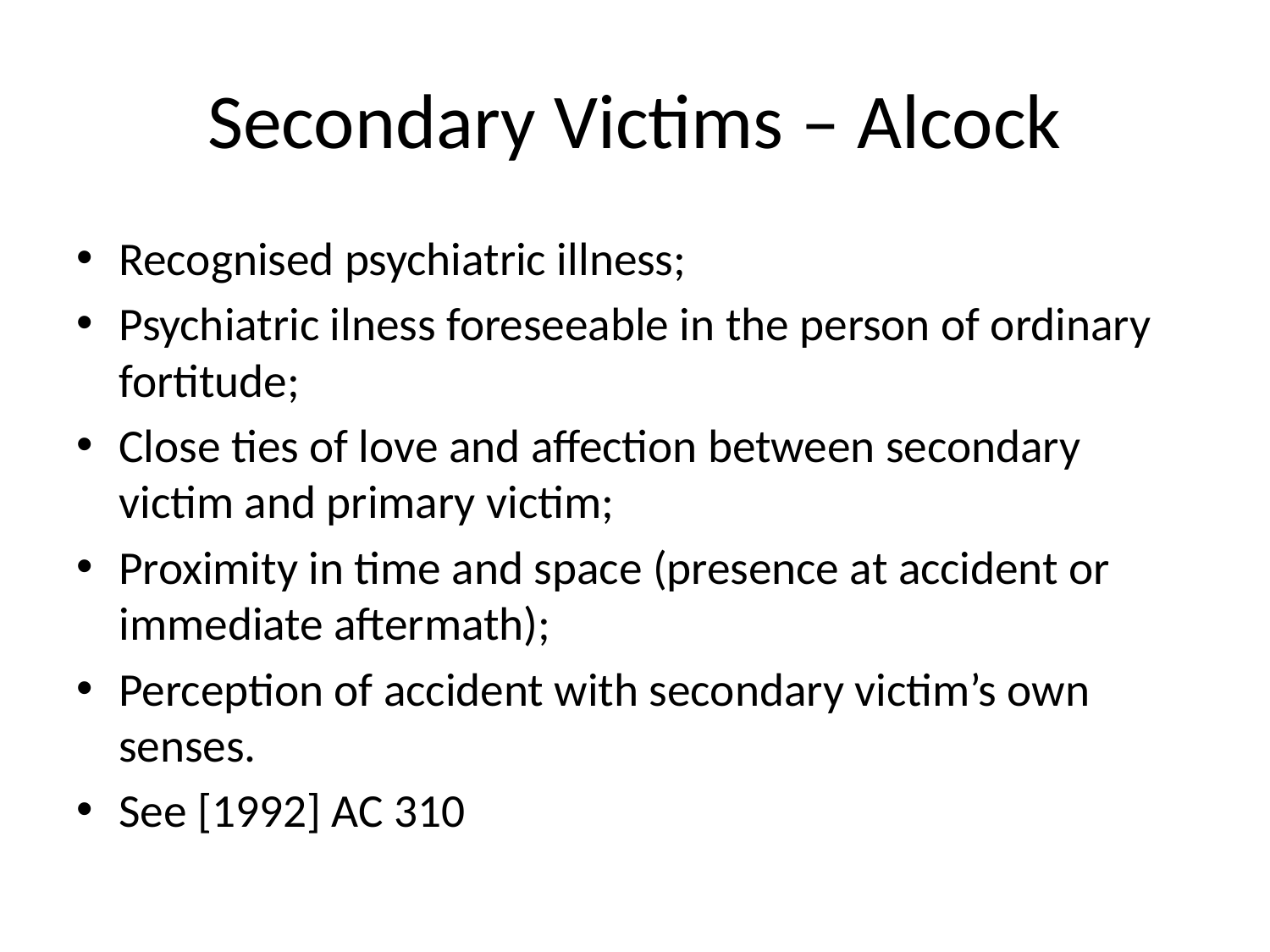

# Secondary Victims – Alcock
Recognised psychiatric illness;
Psychiatric ilness foreseeable in the person of ordinary fortitude;
Close ties of love and affection between secondary victim and primary victim;
Proximity in time and space (presence at accident or immediate aftermath);
Perception of accident with secondary victim’s own senses.
See [1992] AC 310